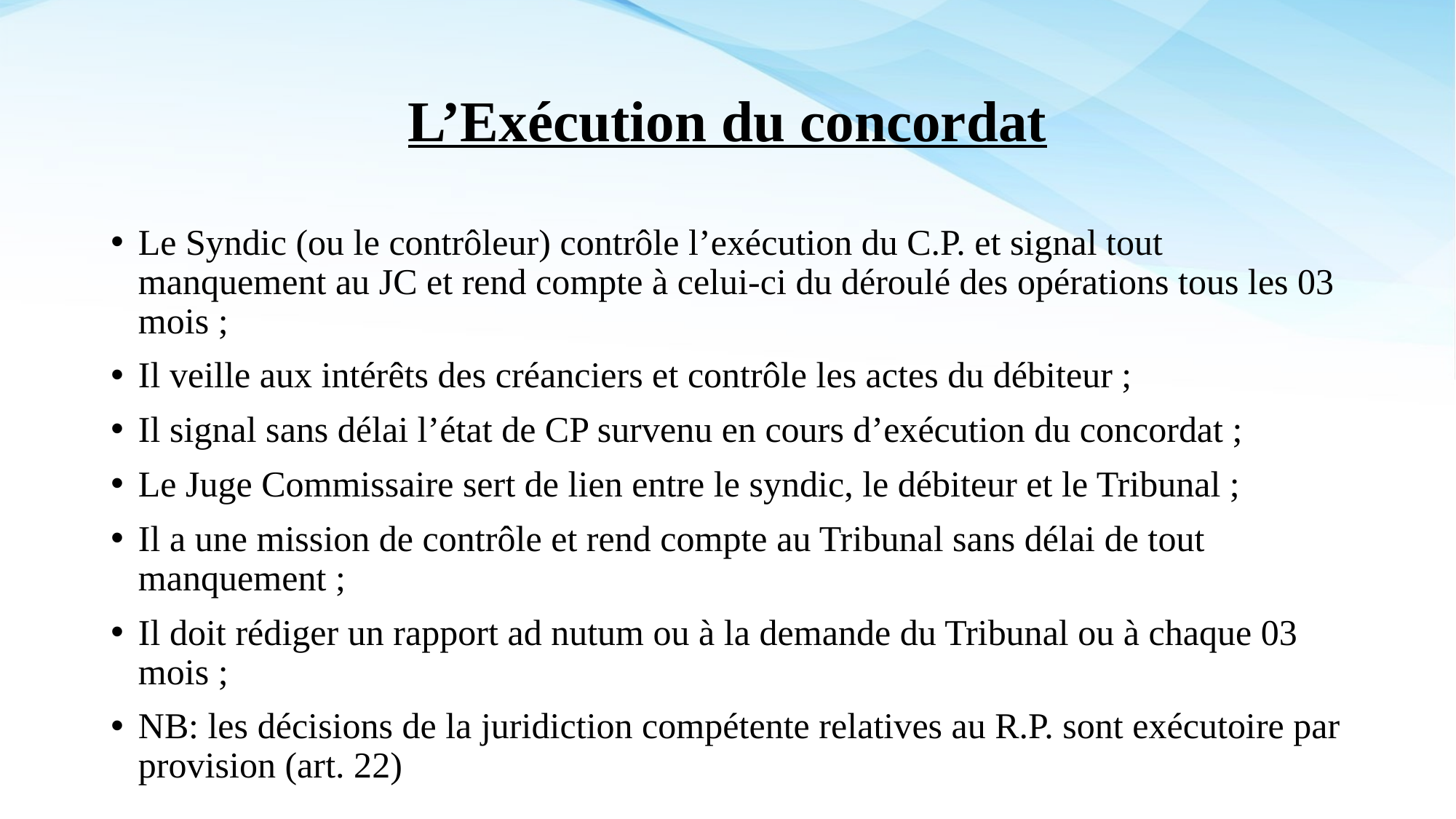

# L’Exécution du concordat
Le Syndic (ou le contrôleur) contrôle l’exécution du C.P. et signal tout manquement au JC et rend compte à celui-ci du déroulé des opérations tous les 03 mois ;
Il veille aux intérêts des créanciers et contrôle les actes du débiteur ;
Il signal sans délai l’état de CP survenu en cours d’exécution du concordat ;
Le Juge Commissaire sert de lien entre le syndic, le débiteur et le Tribunal ;
Il a une mission de contrôle et rend compte au Tribunal sans délai de tout manquement ;
Il doit rédiger un rapport ad nutum ou à la demande du Tribunal ou à chaque 03 mois ;
NB: les décisions de la juridiction compétente relatives au R.P. sont exécutoire par provision (art. 22)